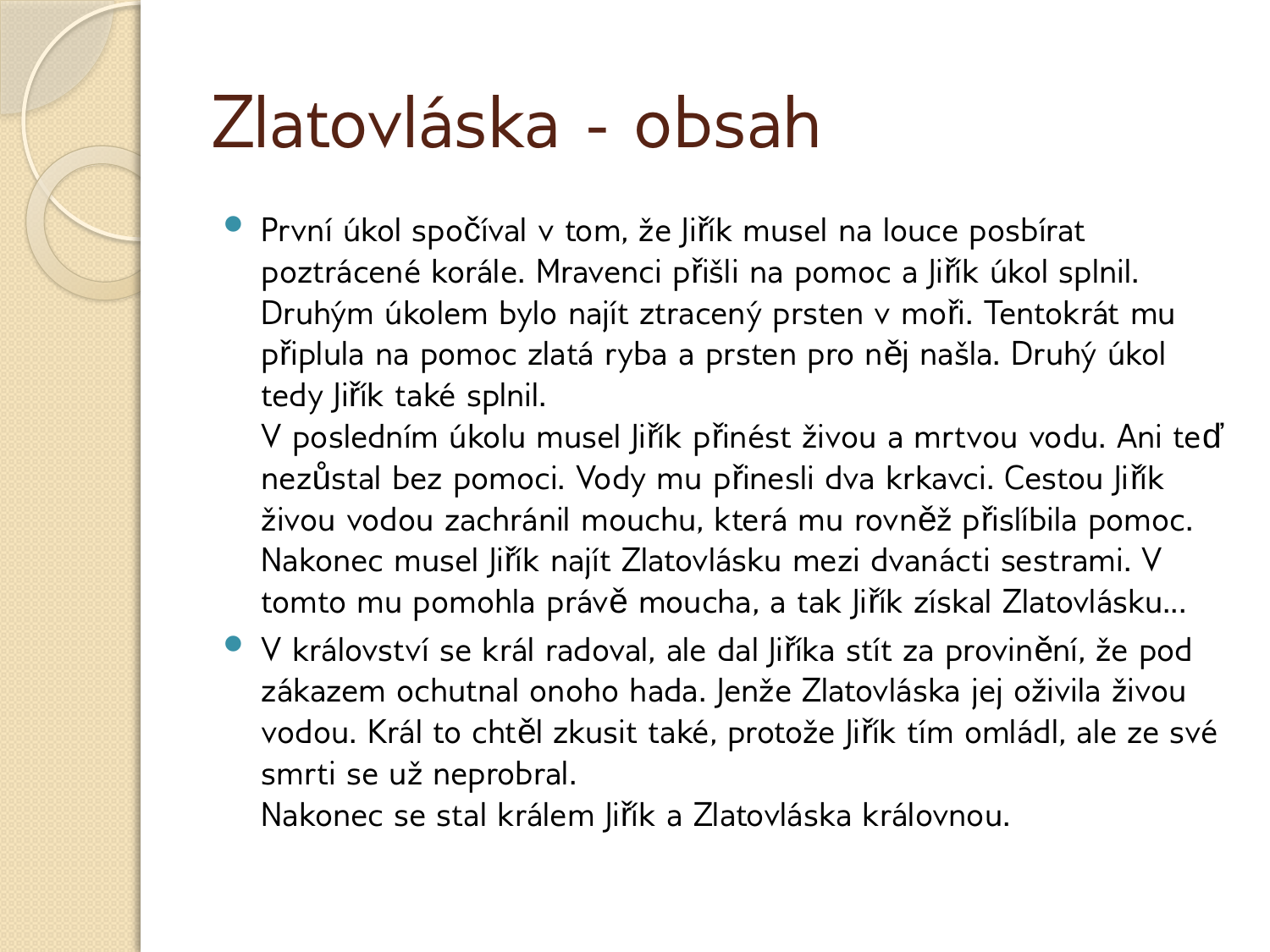

# Zlatovláska - obsah
První úkol spočíval v tom, že Jiřík musel na louce posbírat poztrácené korále. Mravenci přišli na pomoc a Jiřík úkol splnil.
Druhým úkolem bylo najít ztracený prsten v moři. Tentokrát mu připlula na pomoc zlatá ryba a prsten pro něj našla. Druhý úkol tedy Jiřík také splnil.
V posledním úkolu musel Jiřík přinést živou a mrtvou vodu. Ani teď nezůstal bez pomoci. Vody mu přinesli dva krkavci. Cestou Jiřík živou vodou zachránil mouchu, která mu rovněž přislíbila pomoc.
Nakonec musel Jiřík najít Zlatovlásku mezi dvanácti sestrami. V tomto mu pomohla právě moucha, a tak Jiřík získal Zlatovlásku...
V království se král radoval, ale dal Jiříka stít za provinění, že pod zákazem ochutnal onoho hada. Jenže Zlatovláska jej oživila živou vodou. Král to chtěl zkusit také, protože Jiřík tím omládl, ale ze své smrti se už neprobral.
Nakonec se stal králem Jiřík a Zlatovláska královnou.